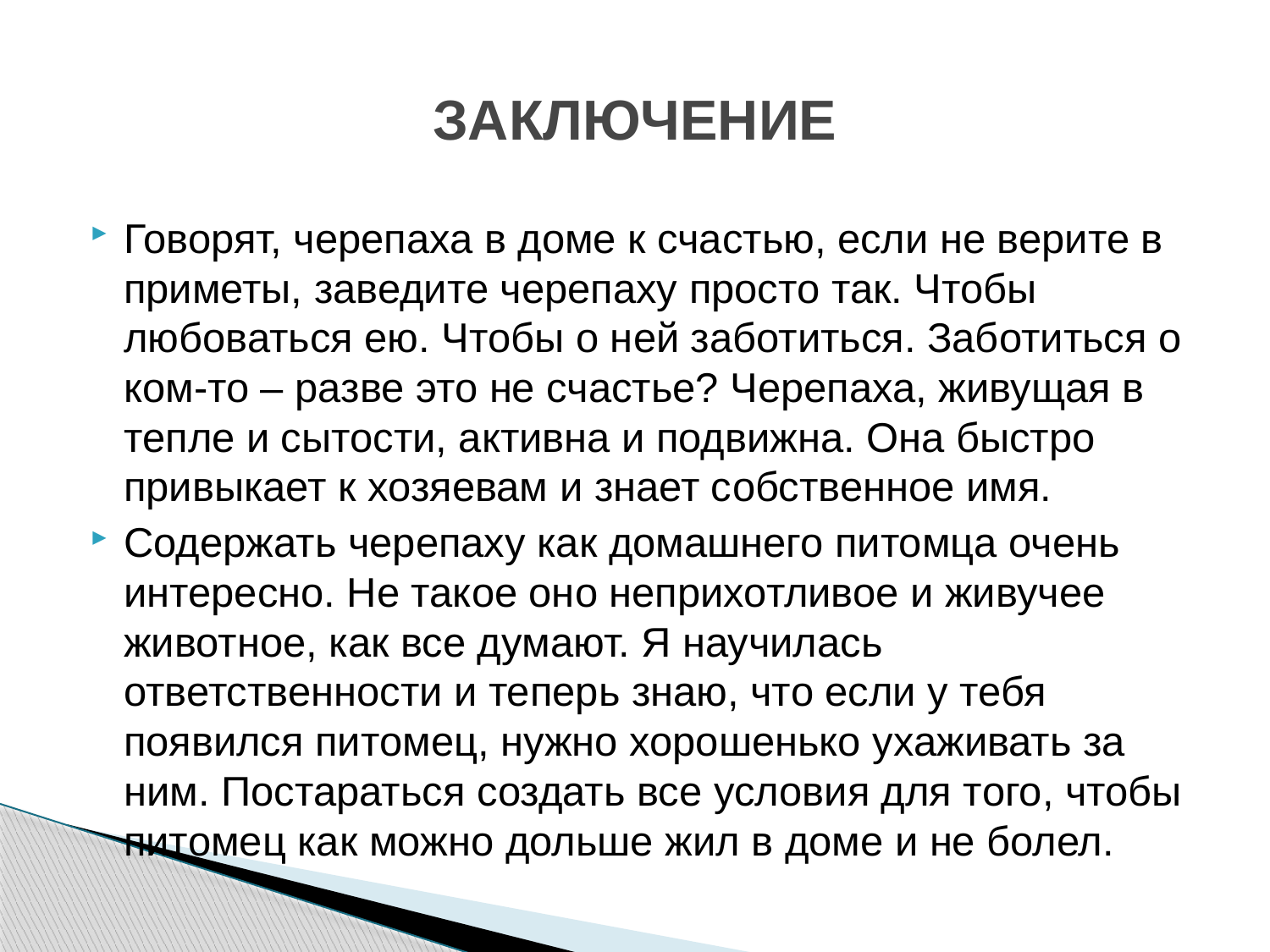

# ЗАКЛЮЧЕНИЕ
Говорят, черепаха в доме к счастью, если не верите в приметы, заведите черепаху просто так. Чтобы любоваться ею. Чтобы о ней заботиться. Заботиться о ком-то – разве это не счастье? Черепаха, живущая в тепле и сытости, активна и подвижна. Она быстро привыкает к хозяевам и знает собственное имя.
Содержать черепаху как домашнего питомца очень интересно. Не такое оно неприхотливое и живучее животное, как все думают. Я научилась ответственности и теперь знаю, что если у тебя появился питомец, нужно хорошенько ухаживать за ним. Постараться создать все условия для того, чтобы питомец как можно дольше жил в доме и не болел.